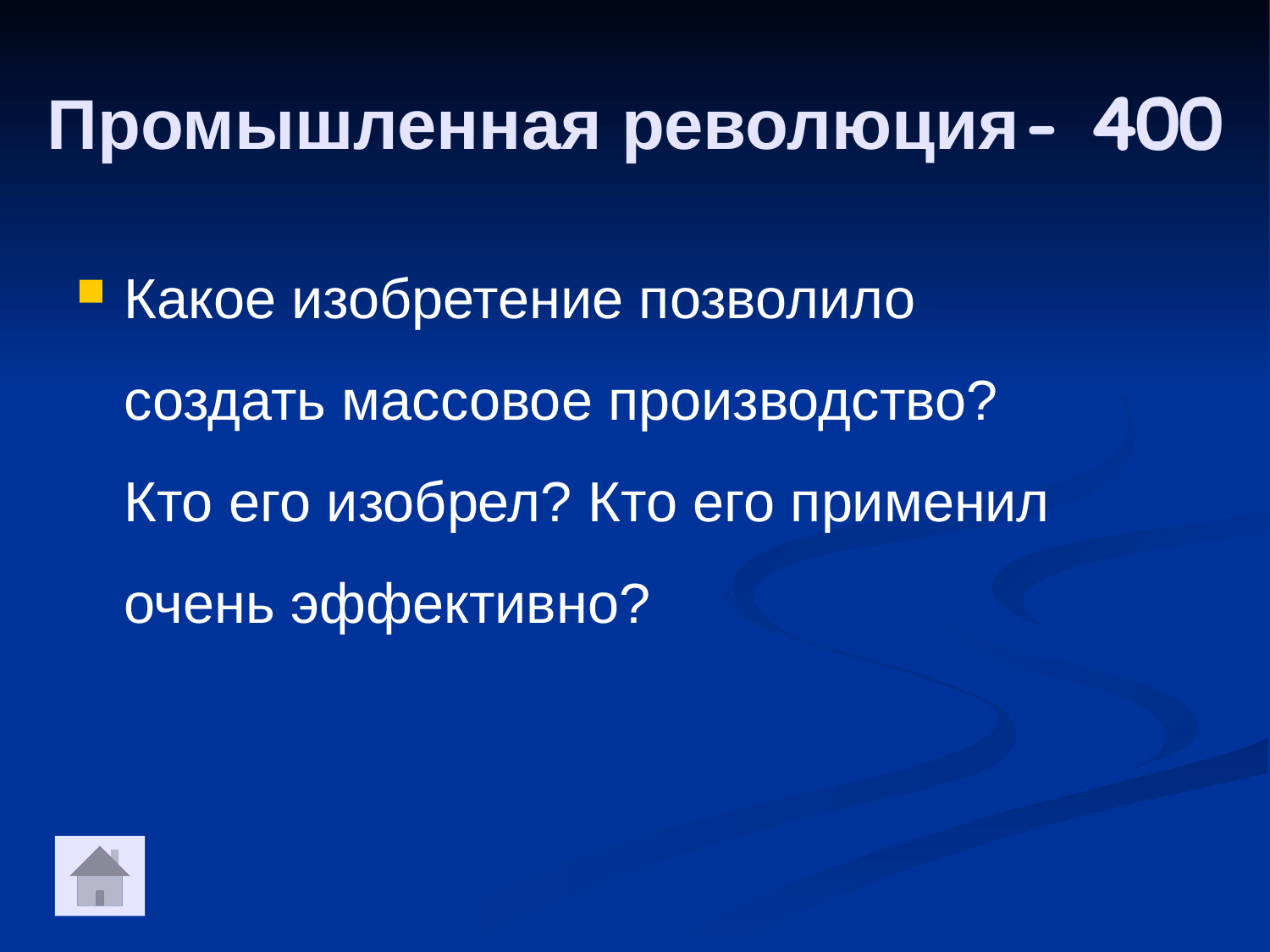

Промышленная революция- 400
Какое изобретение позволило создать массовое производство? Кто его изобрел? Кто его применил очень эффективно?